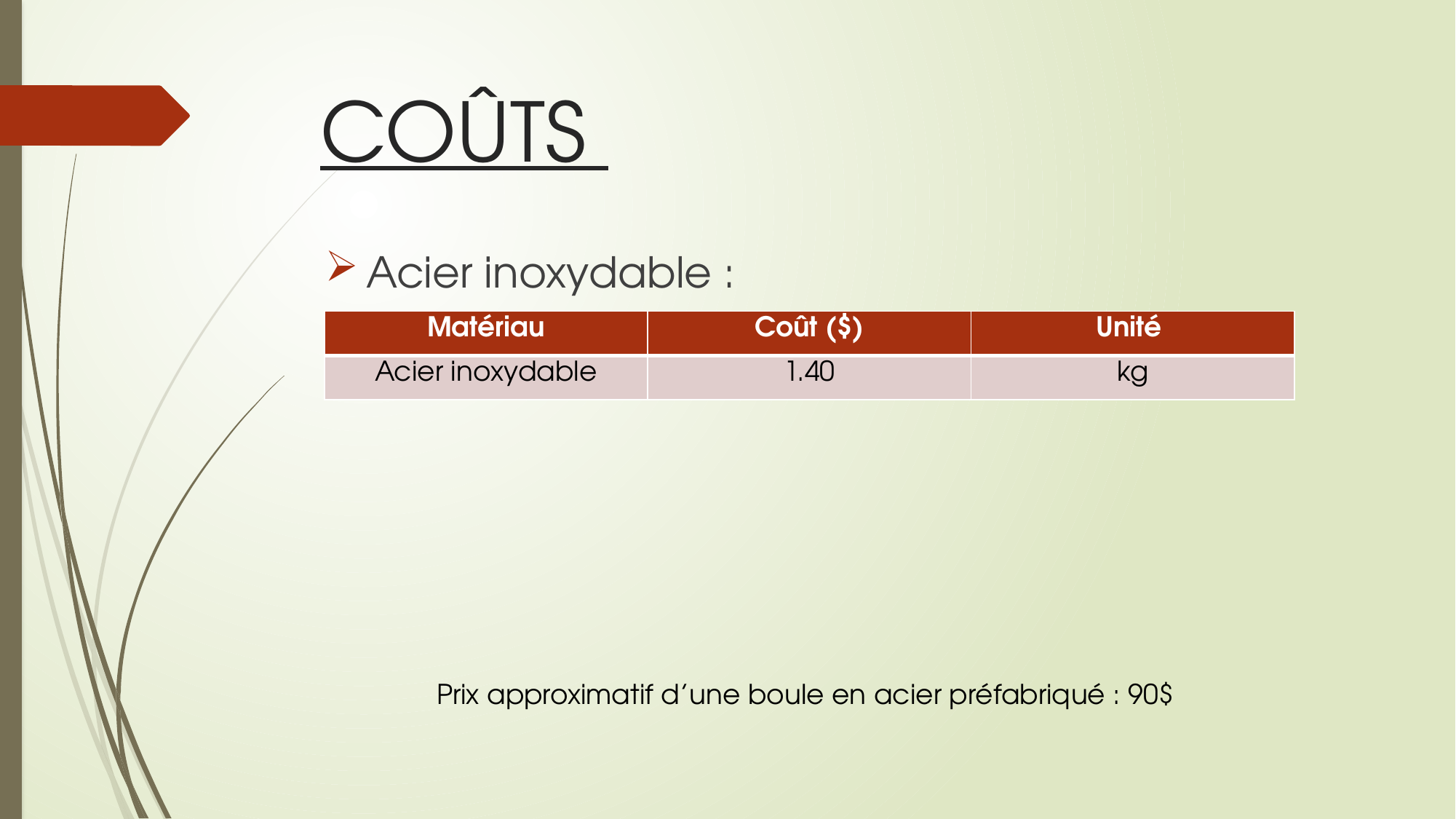

# COÛTS

Acier inoxydable :

| Matériau | Coût ($) | Unité |
| --- | --- | --- |
| Acier inoxydable | 1.40 | kg |
Prix approximatif d’une boule en acier préfabriqué : 90$